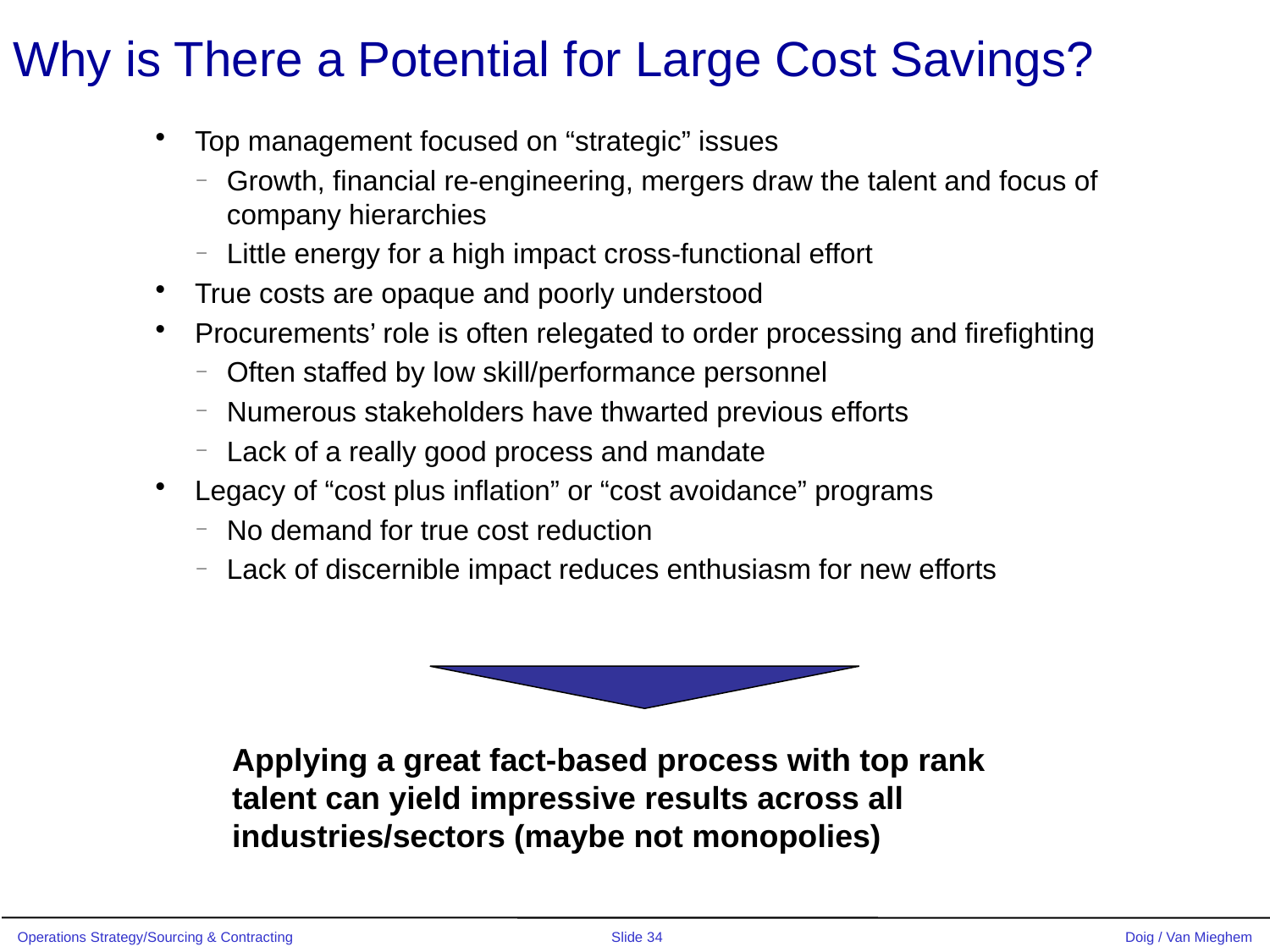

Why is There a Potential for Large Cost Savings?
Top management focused on “strategic” issues
Growth, financial re-engineering, mergers draw the talent and focus of company hierarchies
Little energy for a high impact cross-functional effort
True costs are opaque and poorly understood
Procurements’ role is often relegated to order processing and firefighting
Often staffed by low skill/performance personnel
Numerous stakeholders have thwarted previous efforts
Lack of a really good process and mandate
Legacy of “cost plus inflation” or “cost avoidance” programs
No demand for true cost reduction
Lack of discernible impact reduces enthusiasm for new efforts

Applying a great fact-based process with top rank talent can yield impressive results across all industries/sectors (maybe not monopolies)